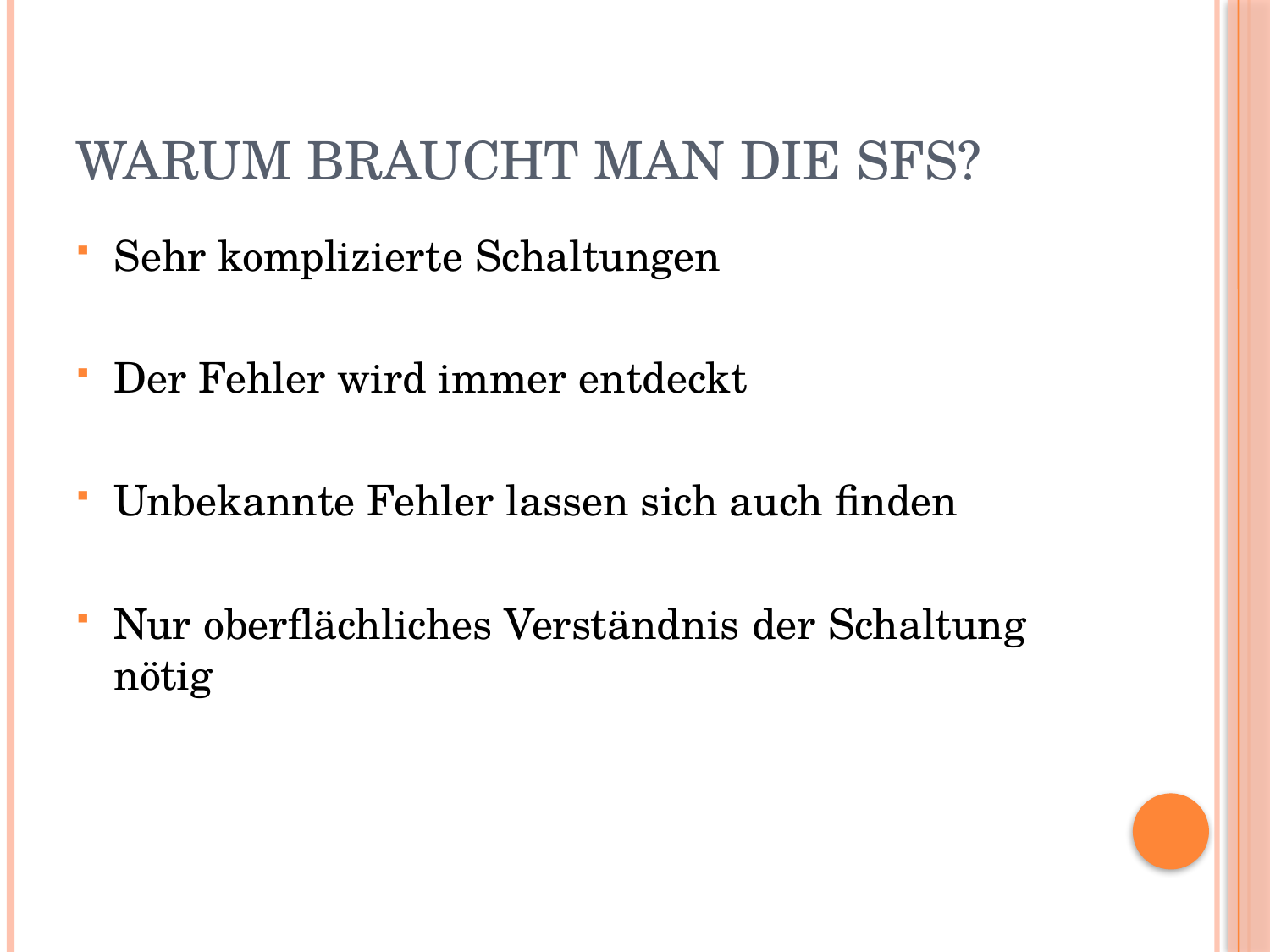

# Warum braucht man die SFS?
Sehr komplizierte Schaltungen

Der Fehler wird immer entdeckt

Unbekannte Fehler lassen sich auch finden

Nur oberflächliches Verständnis der Schaltung nötig